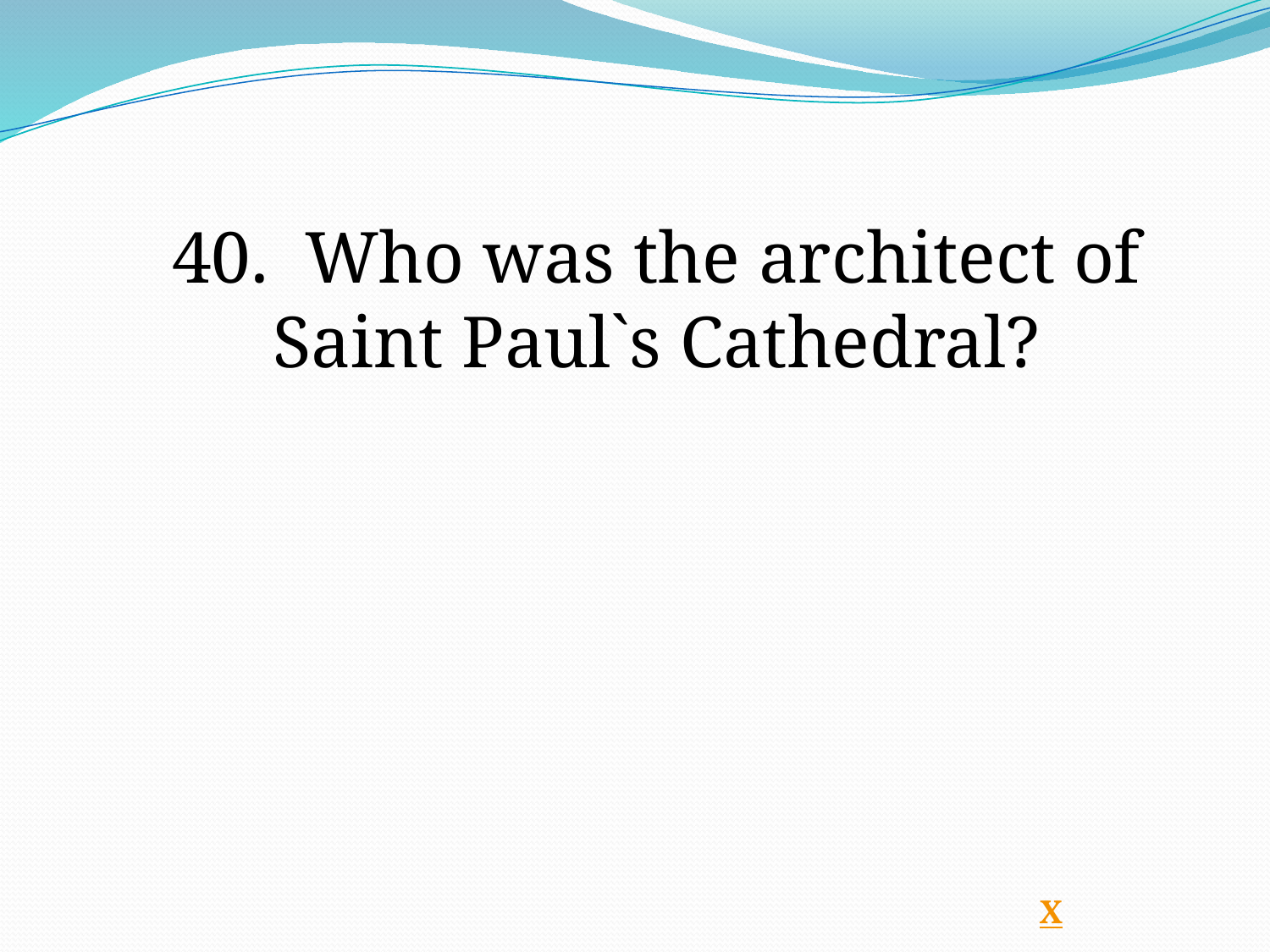

40.  Who was the architect of Saint Paul`s Cathedral?
Х